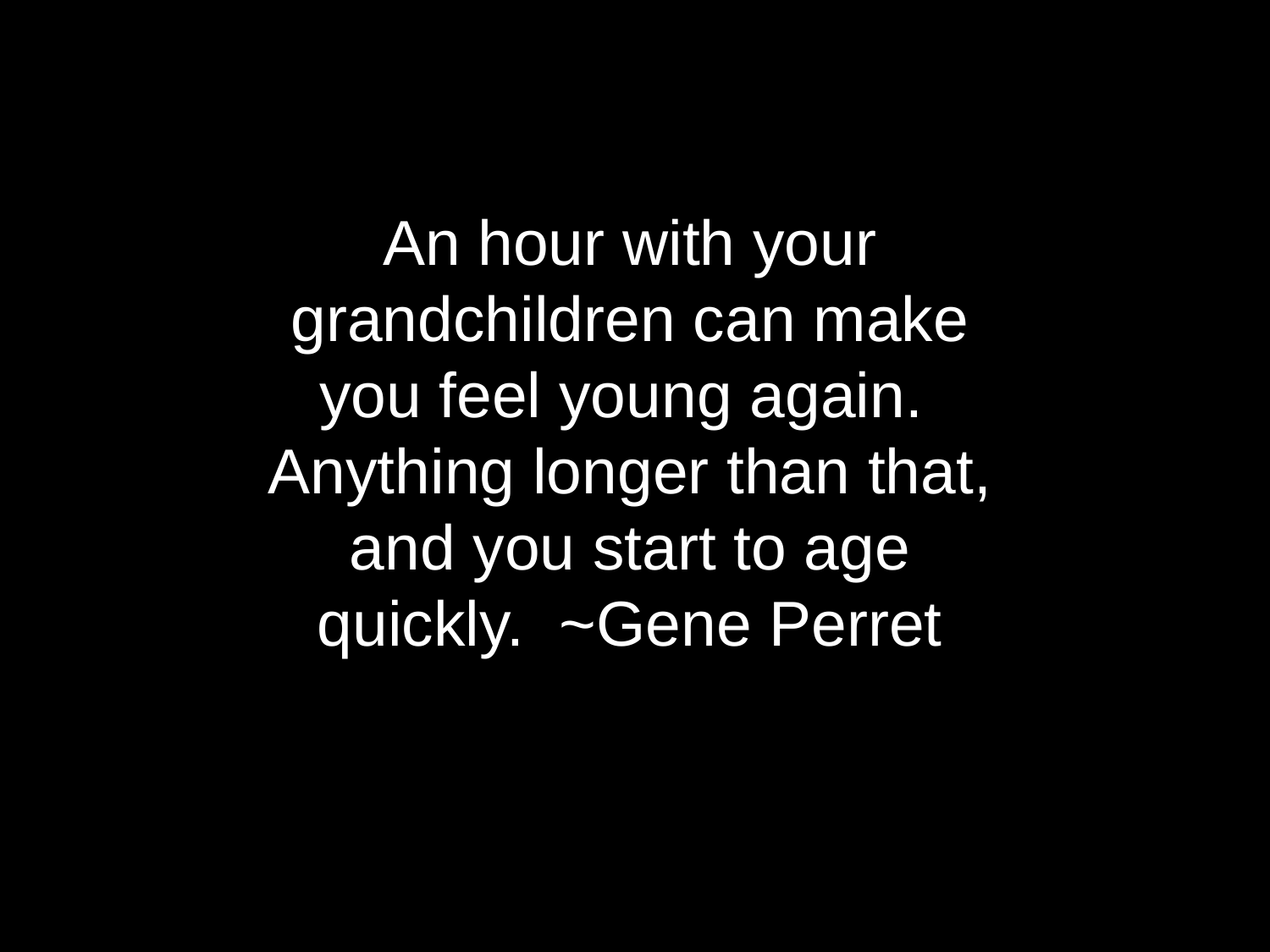

An hour with your grandchildren can make you feel young again.  Anything longer than that, and you start to age quickly.  ~Gene Perret